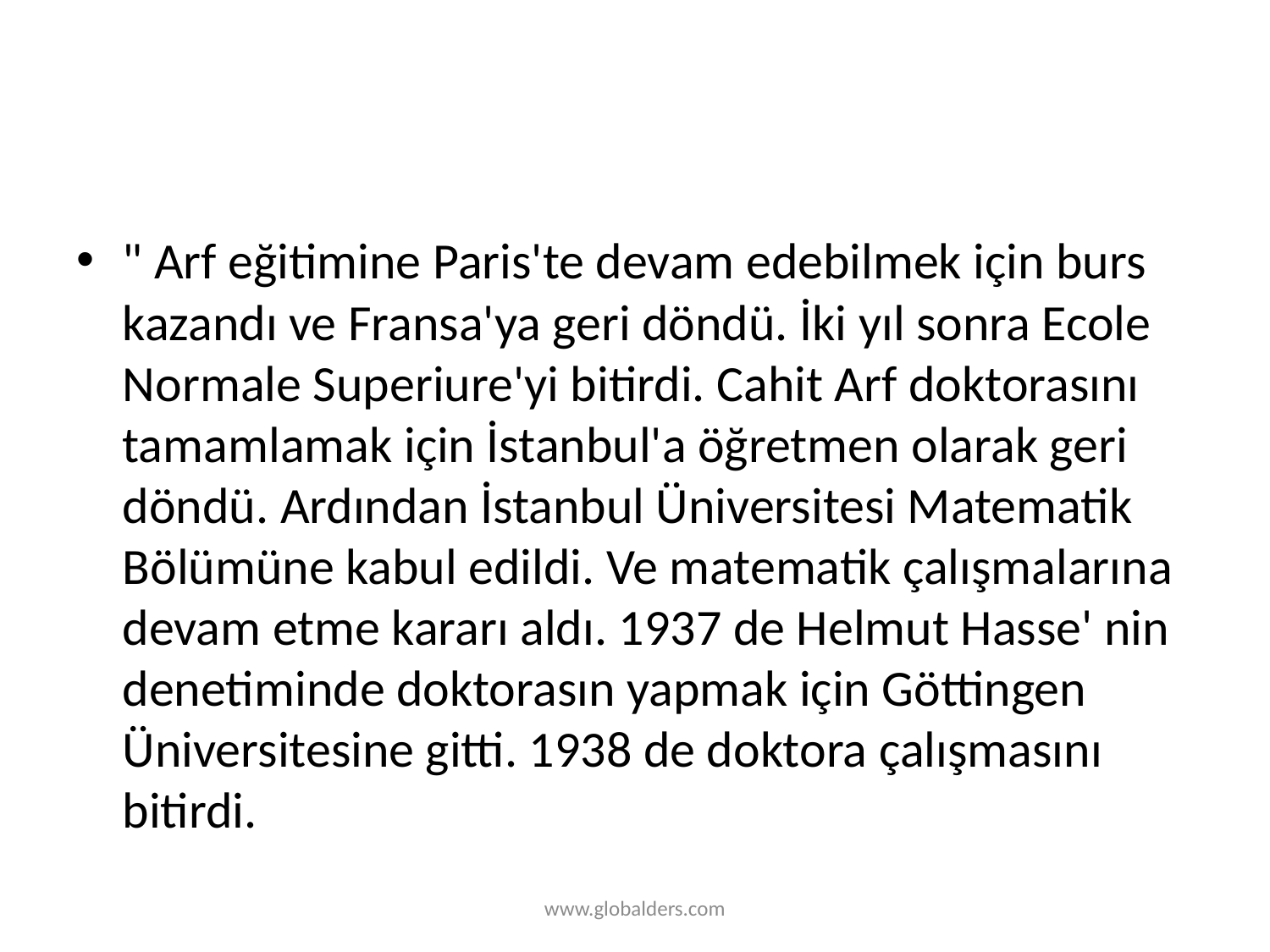

#
" Arf eğitimine Paris'te devam edebilmek için burs kazandı ve Fransa'ya geri döndü. İki yıl sonra Ecole Normale Superiure'yi bitirdi. Cahit Arf doktorasını tamamlamak için İstanbul'a öğretmen olarak geri döndü. Ardından İstanbul Üniversitesi Matematik Bölümüne kabul edildi. Ve matematik çalışmalarına devam etme kararı aldı. 1937 de Helmut Hasse' nin denetiminde doktorasın yapmak için Göttingen Üniversitesine gitti. 1938 de doktora çalışmasını bitirdi.
www.globalders.com